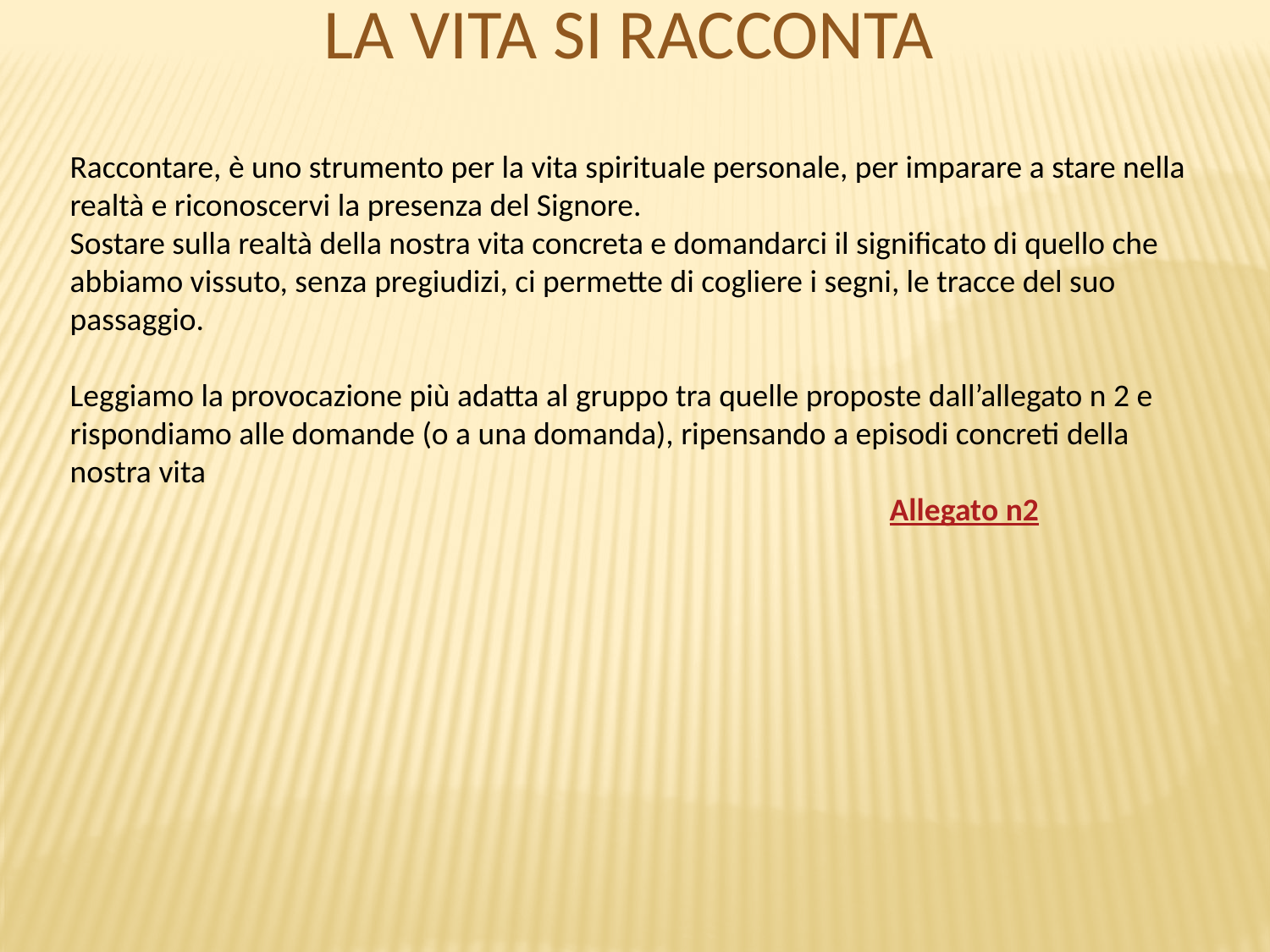

La vita si racconta
Raccontare, è uno strumento per la vita spirituale personale, per imparare a stare nella realtà e riconoscervi la presenza del Signore.
Sostare sulla realtà della nostra vita concreta e domandarci il significato di quello che abbiamo vissuto, senza pregiudizi, ci permette di cogliere i segni, le tracce del suo passaggio.

Leggiamo la provocazione più adatta al gruppo tra quelle proposte dall’allegato n 2 e rispondiamo alle domande (o a una domanda), ripensando a episodi concreti della nostra vita
						        Allegato n2